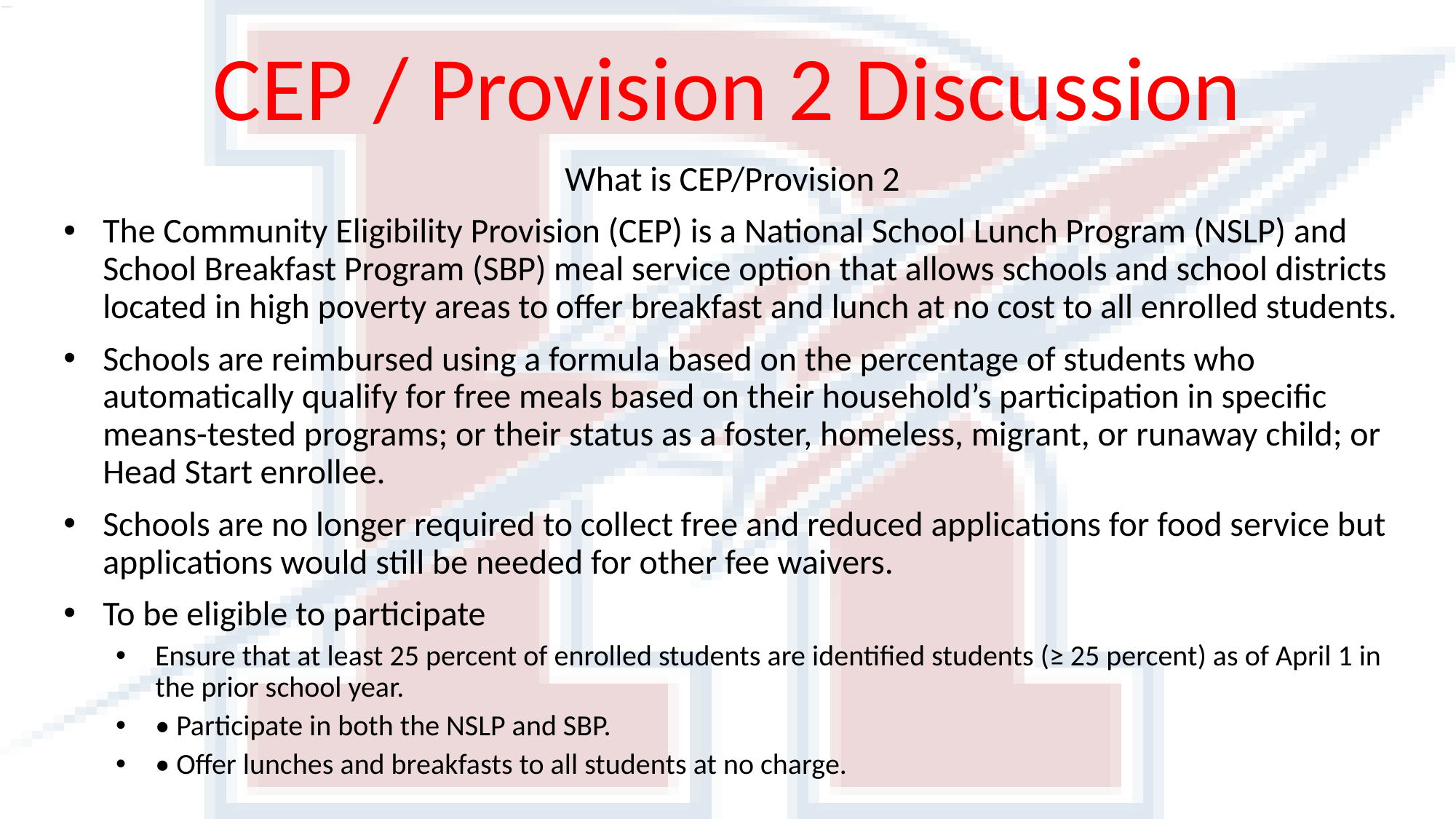

# CEP / Provision 2 Discussion
What is CEP/Provision 2
The Community Eligibility Provision (CEP) is a National School Lunch Program (NSLP) and School Breakfast Program (SBP) meal service option that allows schools and school districts located in high poverty areas to offer breakfast and lunch at no cost to all enrolled students.
Schools are reimbursed using a formula based on the percentage of students who automatically qualify for free meals based on their household’s participation in specific means-tested programs; or their status as a foster, homeless, migrant, or runaway child; or Head Start enrollee.
Schools are no longer required to collect free and reduced applications for food service but applications would still be needed for other fee waivers.
To be eligible to participate
Ensure that at least 25 percent of enrolled students are identified students (≥ 25 percent) as of April 1 in the prior school year.
• Participate in both the NSLP and SBP.
• Offer lunches and breakfasts to all students at no charge.